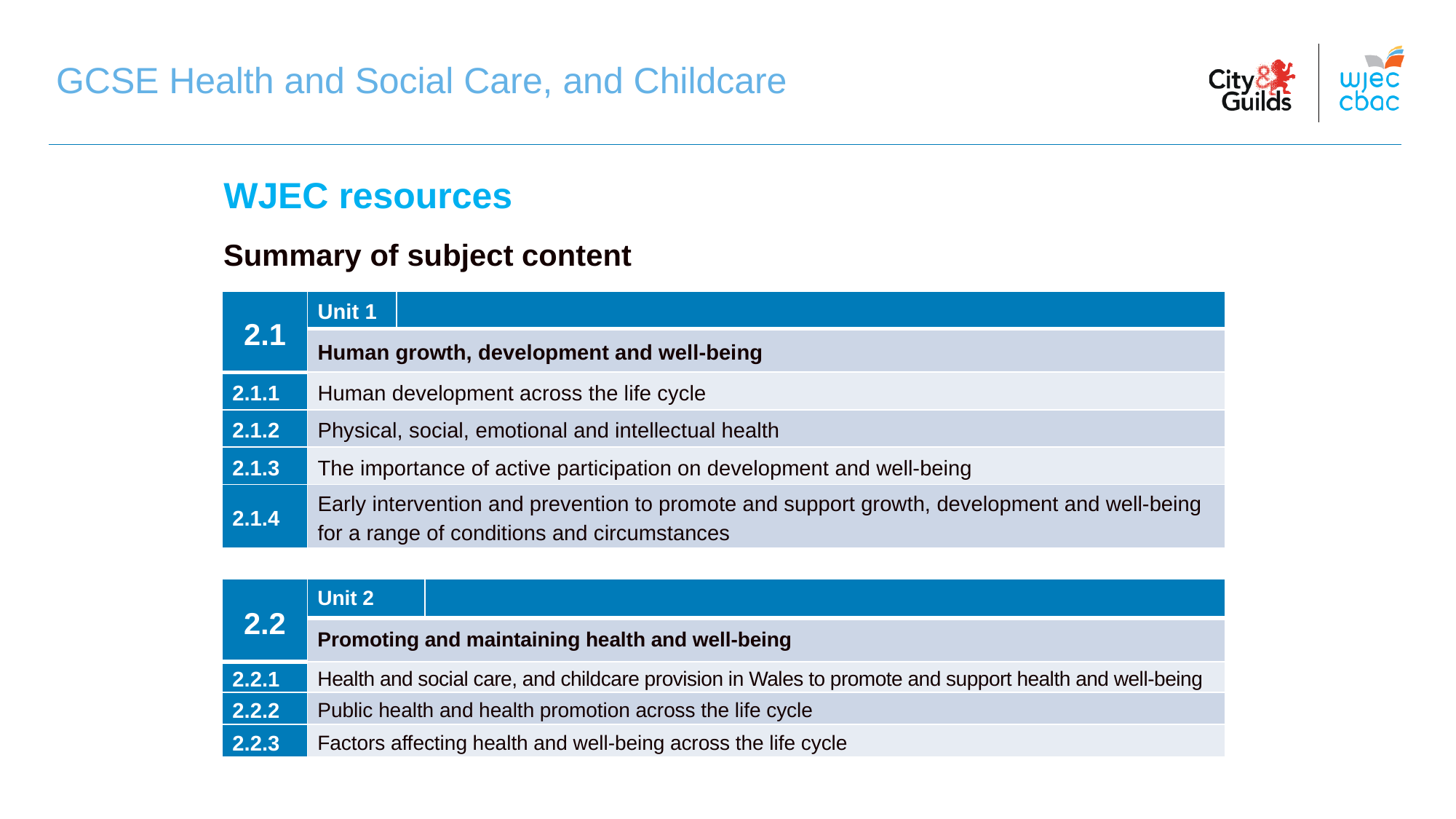

GCSE Health and Social Care, and Childcare
GCSE Health and Social Care, and Childcare
WJEC resources
Summary of subject content

| 2.1 | Unit 1 |  |
| --- | --- | --- |
|  | Human growth, development and well-being |  |
| 2.1.1 | Human development across the life cycle |  |
| 2.1.2 | Physical, social, emotional and intellectual health |  |
| 2.1.3 | The importance of active participation on development and well-being |  |
| 2.1.4 | Early intervention and prevention to promote and support growth, development and well-being for a range of conditions and circumstances |  |

| 2.2 | Unit 2 |  |
| --- | --- | --- |
|  | Promoting and maintaining health and well-being |  |
| 2.2.1 | Health and social care, and childcare provision in Wales to promote and support health and well-being |  |
| 2.2.2 | Public health and health promotion across the life cycle |  |
| 2.2.3 | Factors affecting health and well-being across the life cycle |  |